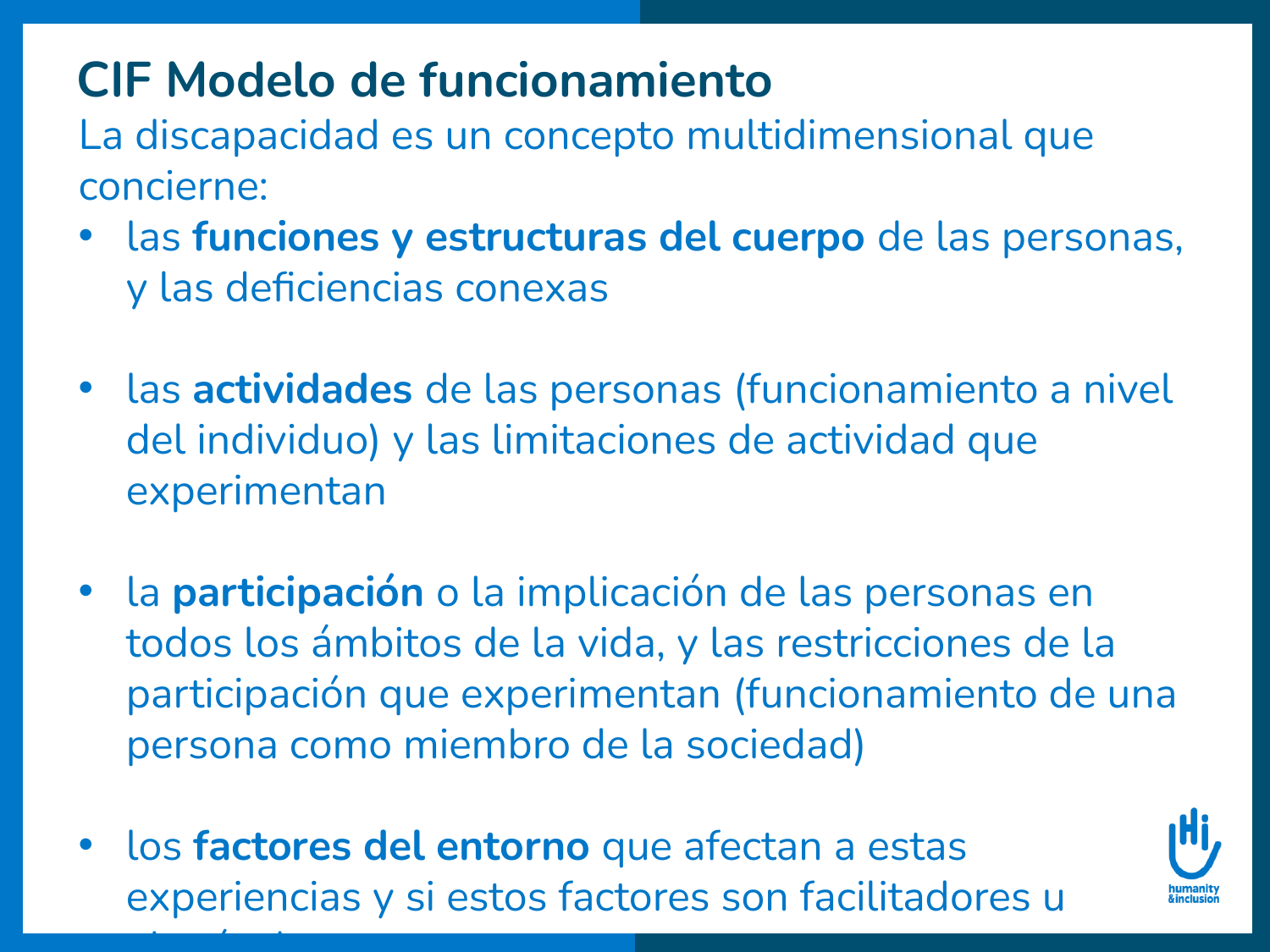

# CIF Modelo de funcionamiento
La discapacidad es un concepto multidimensional que concierne:
las funciones y estructuras del cuerpo de las personas, y las deficiencias conexas

las actividades de las personas (funcionamiento a nivel del individuo) y las limitaciones de actividad que experimentan

la participación o la implicación de las personas en todos los ámbitos de la vida, y las restricciones de la participación que experimentan (funcionamiento de una persona como miembro de la sociedad)

los factores del entorno que afectan a estas experiencias y si estos factores son facilitadores u obstáculos